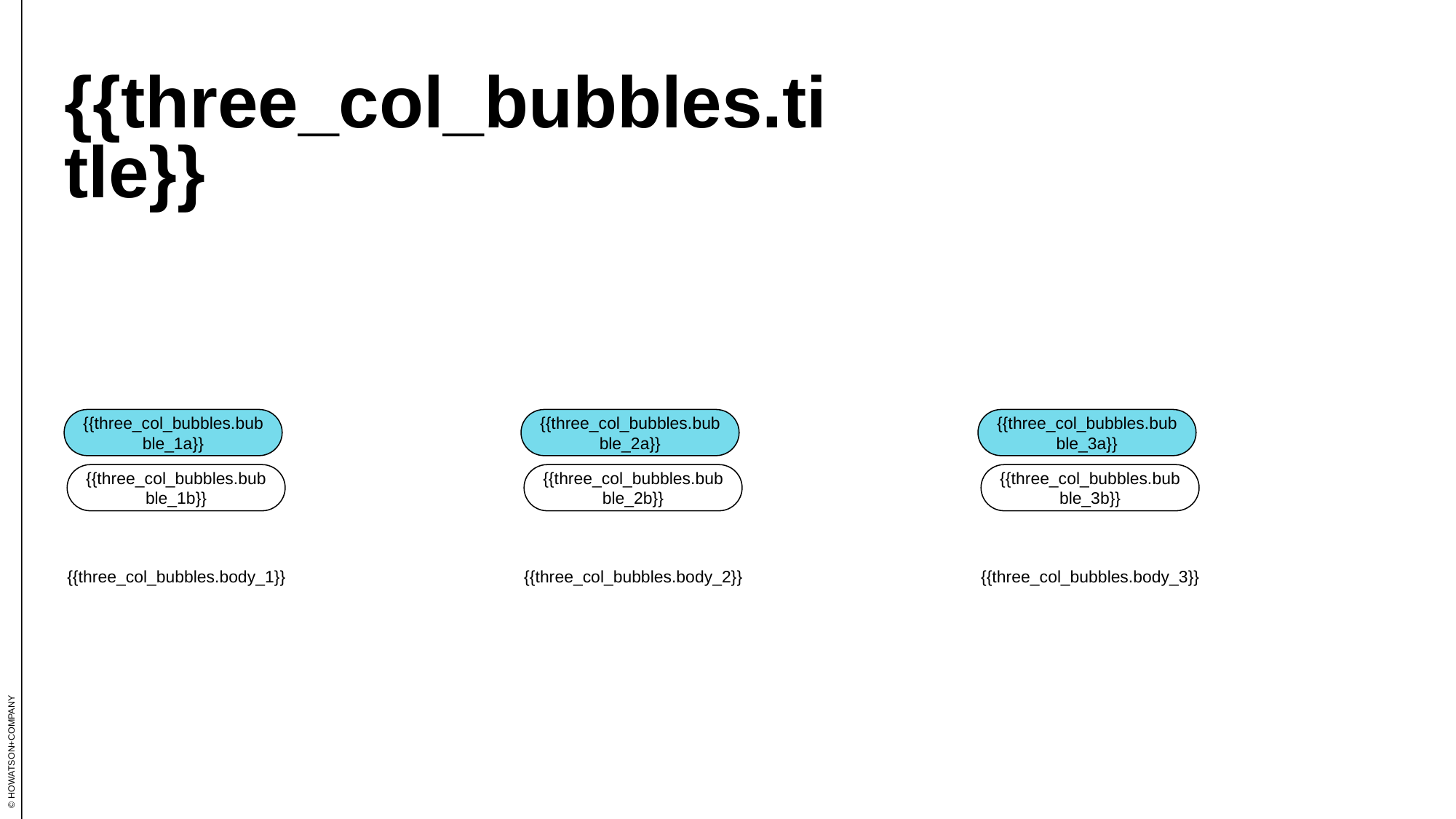

{{three_col_bubbles.title}}
{{three_col_bubbles.bubble_1a}}
{{three_col_bubbles.bubble_1b}}
{{three_col_bubbles.body_1}}
{{three_col_bubbles.bubble_2a}}
{{three_col_bubbles.bubble_2b}}
{{three_col_bubbles.body_2}}
{{three_col_bubbles.bubble_3a}}
{{three_col_bubbles.bubble_3b}}
{{three_col_bubbles.body_3}}